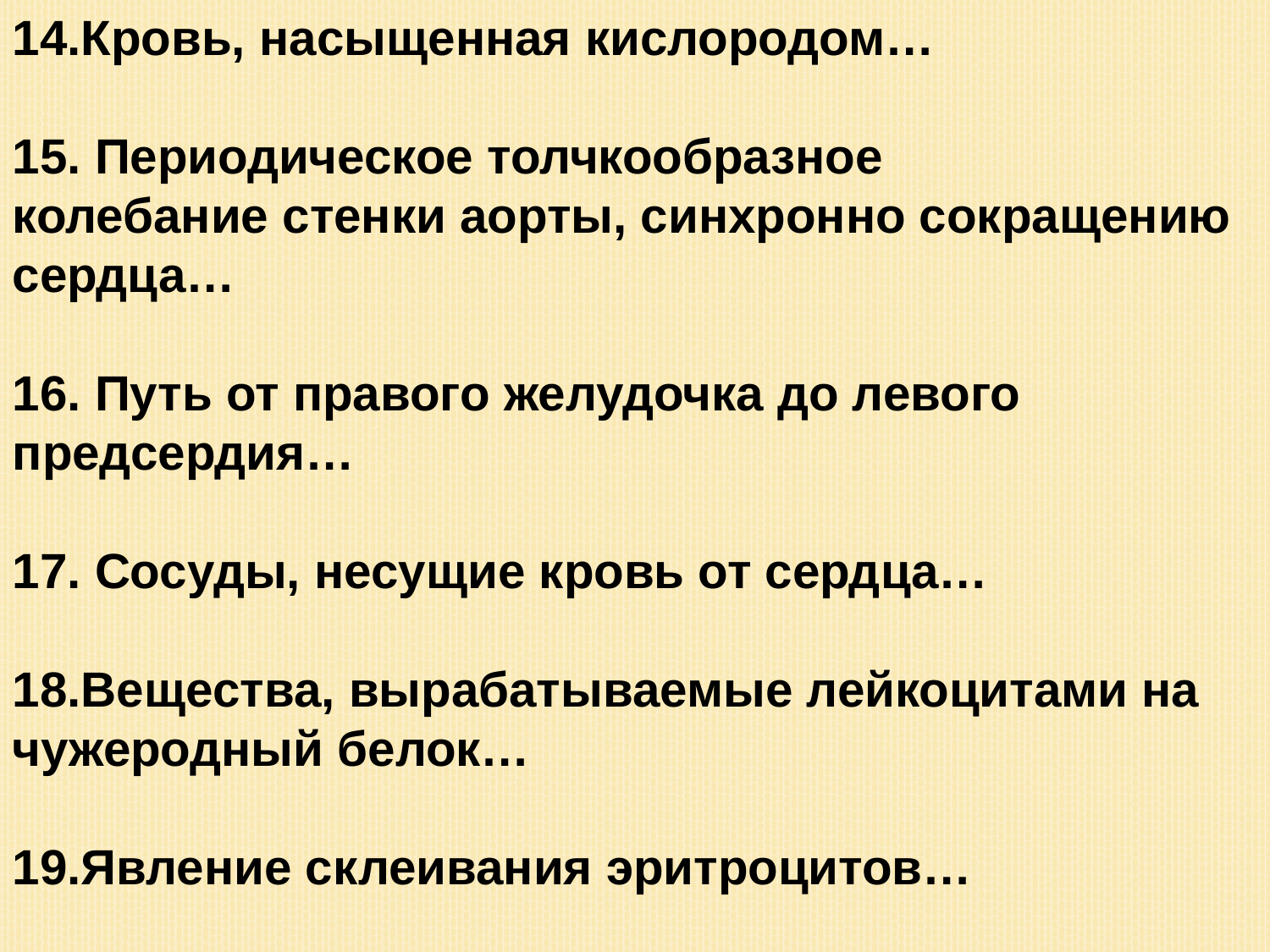

14.Кровь, насыщенная кислородом…

15. Периодическое толчкообразное
колебание стенки аорты, синхронно сокращению сердца…

16. Путь от правого желудочка до левого предсердия…

17. Сосуды, несущие кровь от сердца…

18.Вещества, вырабатываемые лейкоцитами на чужеродный белок…

19.Явление склеивания эритроцитов…